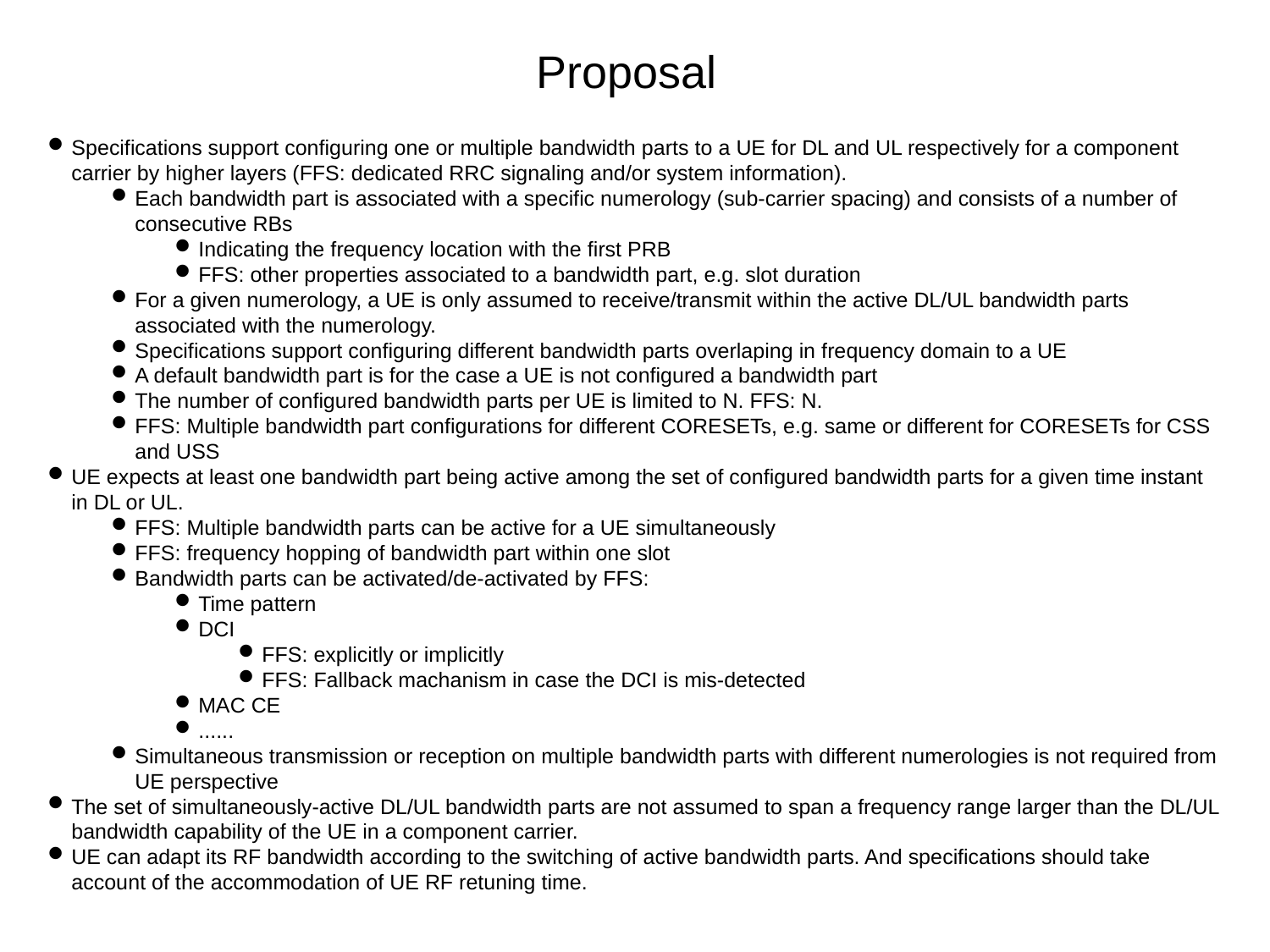

# Proposal
Specifications support configuring one or multiple bandwidth parts to a UE for DL and UL respectively for a component carrier by higher layers (FFS: dedicated RRC signaling and/or system information).
Each bandwidth part is associated with a specific numerology (sub-carrier spacing) and consists of a number of consecutive RBs
Indicating the frequency location with the first PRB
FFS: other properties associated to a bandwidth part, e.g. slot duration
For a given numerology, a UE is only assumed to receive/transmit within the active DL/UL bandwidth parts associated with the numerology.
Specifications support configuring different bandwidth parts overlaping in frequency domain to a UE
A default bandwidth part is for the case a UE is not configured a bandwidth part
The number of configured bandwidth parts per UE is limited to N. FFS: N.
FFS: Multiple bandwidth part configurations for different CORESETs, e.g. same or different for CORESETs for CSS and USS
UE expects at least one bandwidth part being active among the set of configured bandwidth parts for a given time instant in DL or UL.
FFS: Multiple bandwidth parts can be active for a UE simultaneously
FFS: frequency hopping of bandwidth part within one slot
Bandwidth parts can be activated/de-activated by FFS:
Time pattern
DCI
FFS: explicitly or implicitly
FFS: Fallback machanism in case the DCI is mis-detected
MAC CE
......
Simultaneous transmission or reception on multiple bandwidth parts with different numerologies is not required from UE perspective
The set of simultaneously-active DL/UL bandwidth parts are not assumed to span a frequency range larger than the DL/UL bandwidth capability of the UE in a component carrier.
UE can adapt its RF bandwidth according to the switching of active bandwidth parts. And specifications should take account of the accommodation of UE RF retuning time.